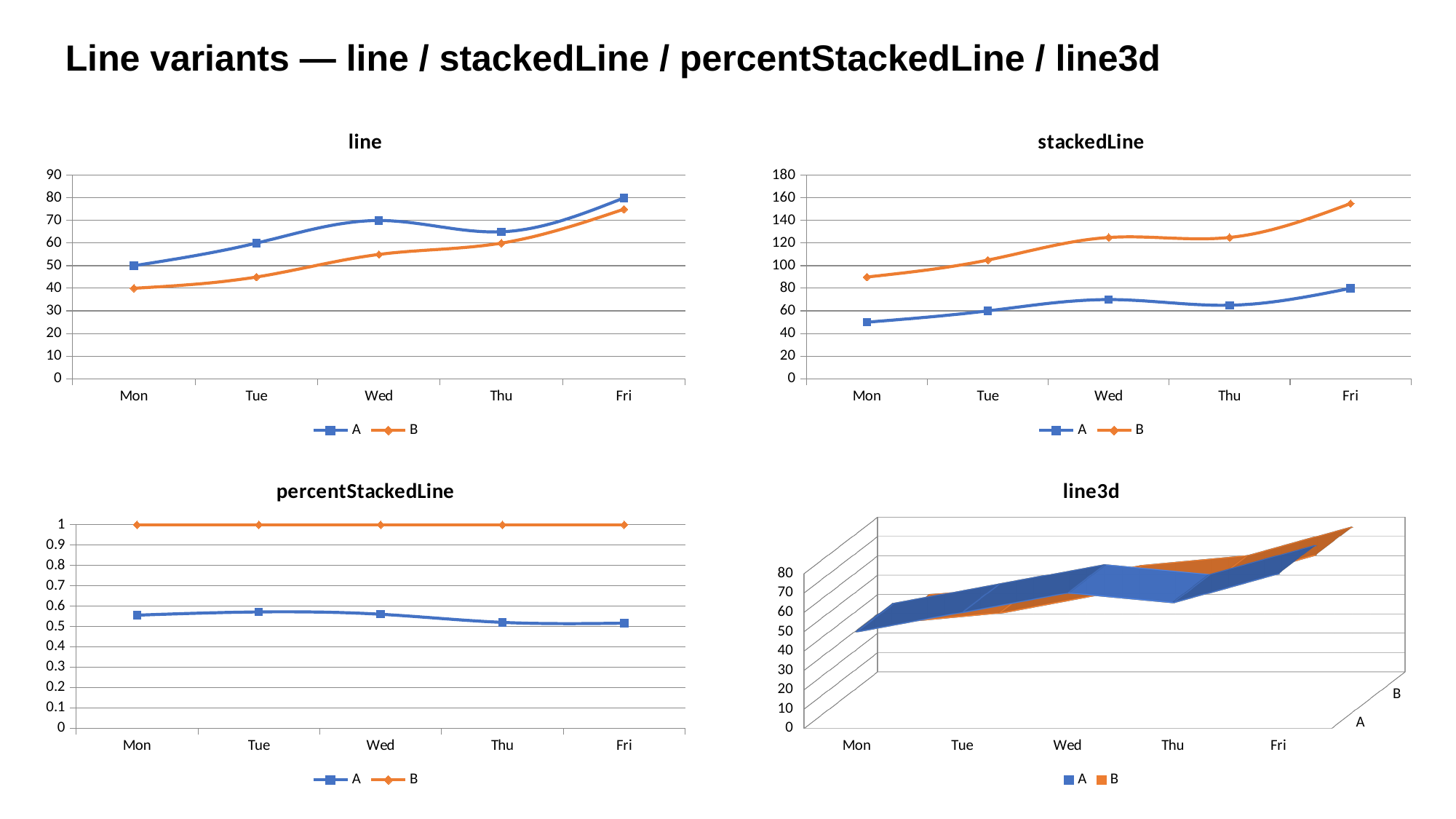

Line variants — line / stackedLine / percentStackedLine / line3d

### Chart: line

| Category |  |  |
|---|---|---|
| Mon | 50.0 | 40.0 |
| Tue | 60.0 | 45.0 |
| Wed | 70.0 | 55.0 |
| Thu | 65.0 | 60.0 |
| Fri | 80.0 | 75.0 |

### Chart: stackedLine

| Category |  |  |
|---|---|---|
| Mon | 50.0 | 40.0 |
| Tue | 60.0 | 45.0 |
| Wed | 70.0 | 55.0 |
| Thu | 65.0 | 60.0 |
| Fri | 80.0 | 75.0 |

### Chart: percentStackedLine

| Category |  |  |
|---|---|---|
| Mon | 50.0 | 40.0 |
| Tue | 60.0 | 45.0 |
| Wed | 70.0 | 55.0 |
| Thu | 65.0 | 60.0 |
| Fri | 80.0 | 75.0 |

[unsupported chart]